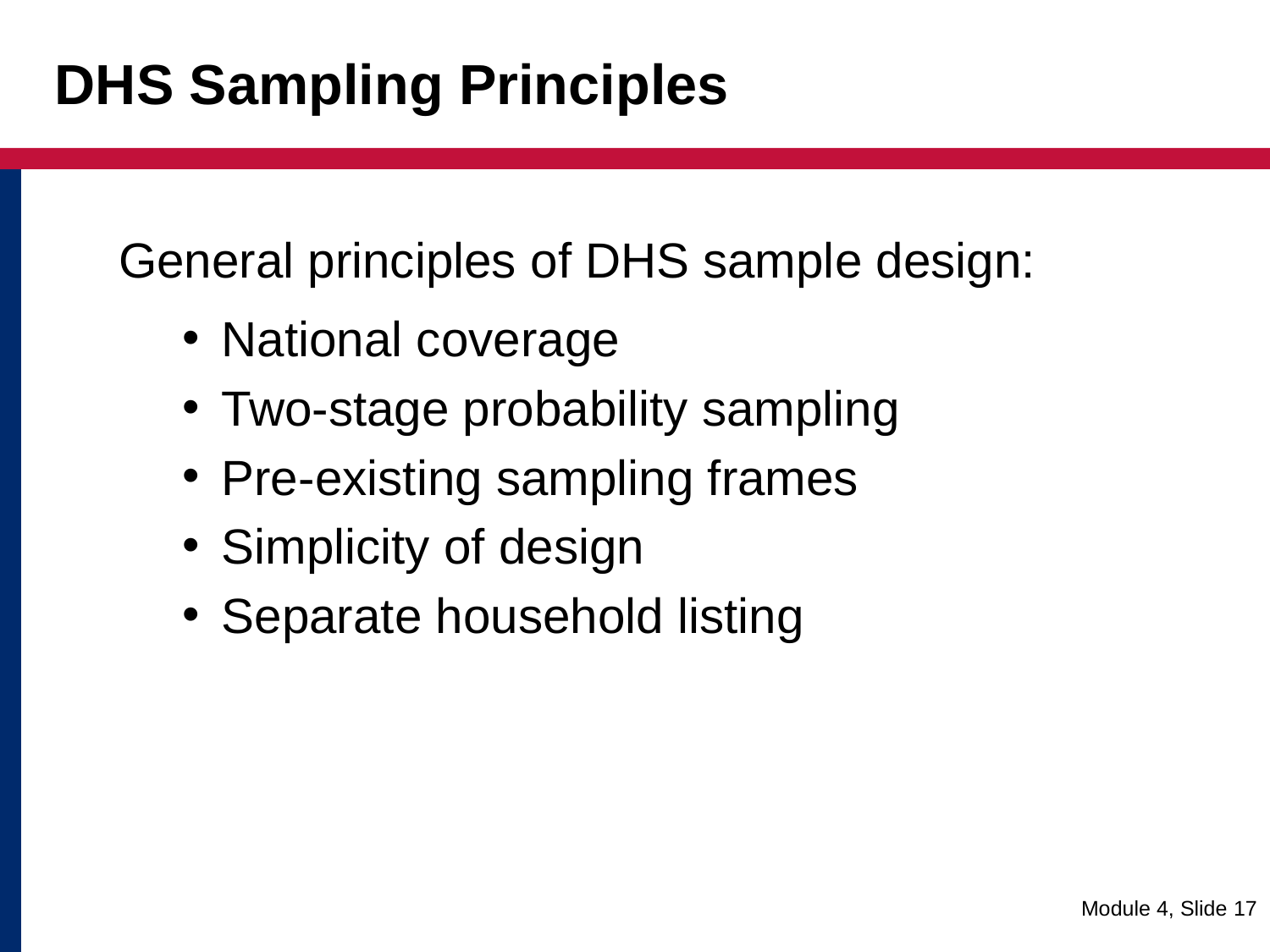

# DHS Sampling Principles
General principles of DHS sample design:
National coverage
Two-stage probability sampling
Pre-existing sampling frames
Simplicity of design
Separate household listing
Module 4, Slide 17